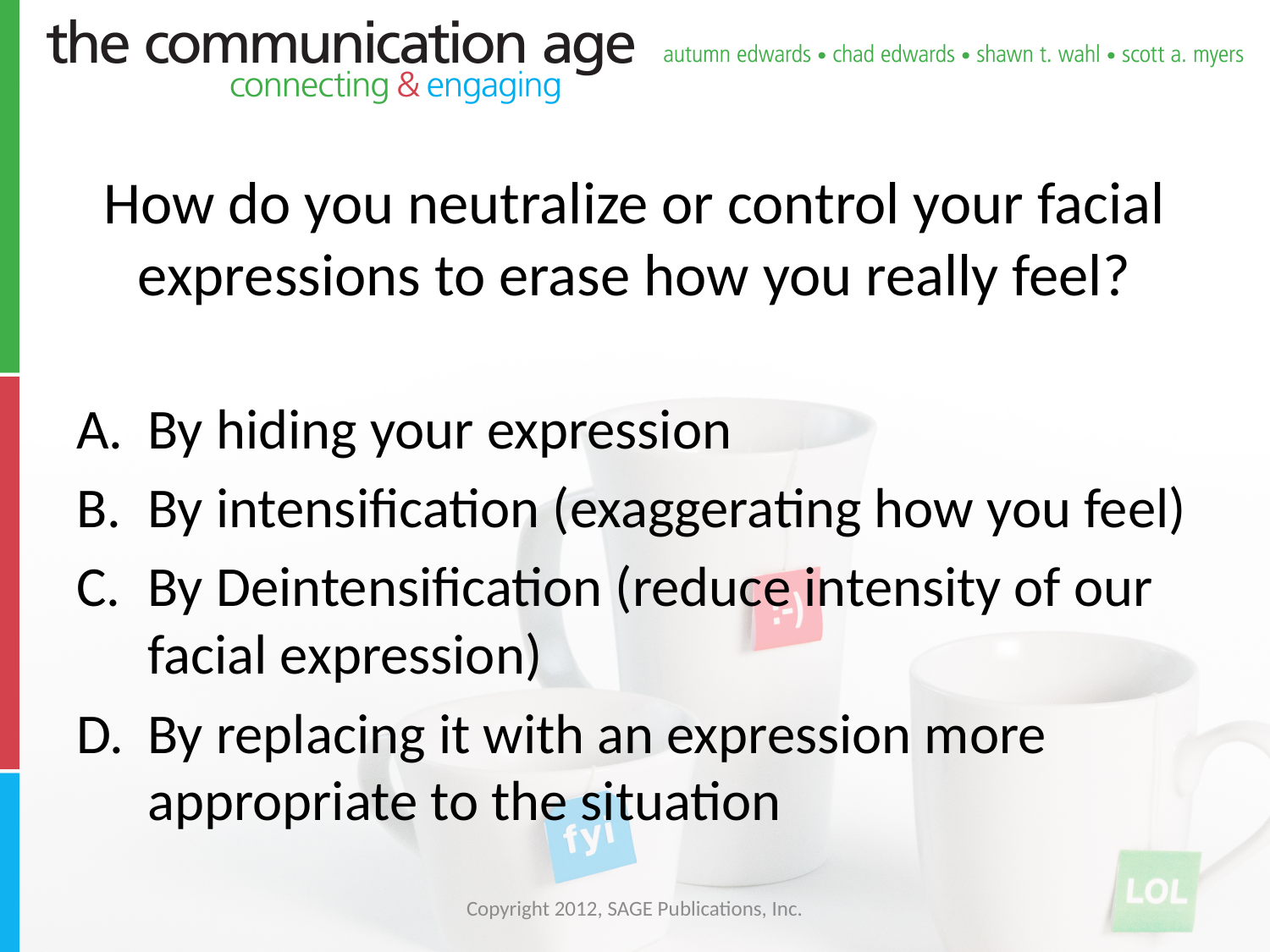

# How do you neutralize or control your facial expressions to erase how you really feel?
By hiding your expression
By intensification (exaggerating how you feel)
By Deintensification (reduce intensity of our facial expression)
By replacing it with an expression more appropriate to the situation

Copyright 2012, SAGE Publications, Inc.